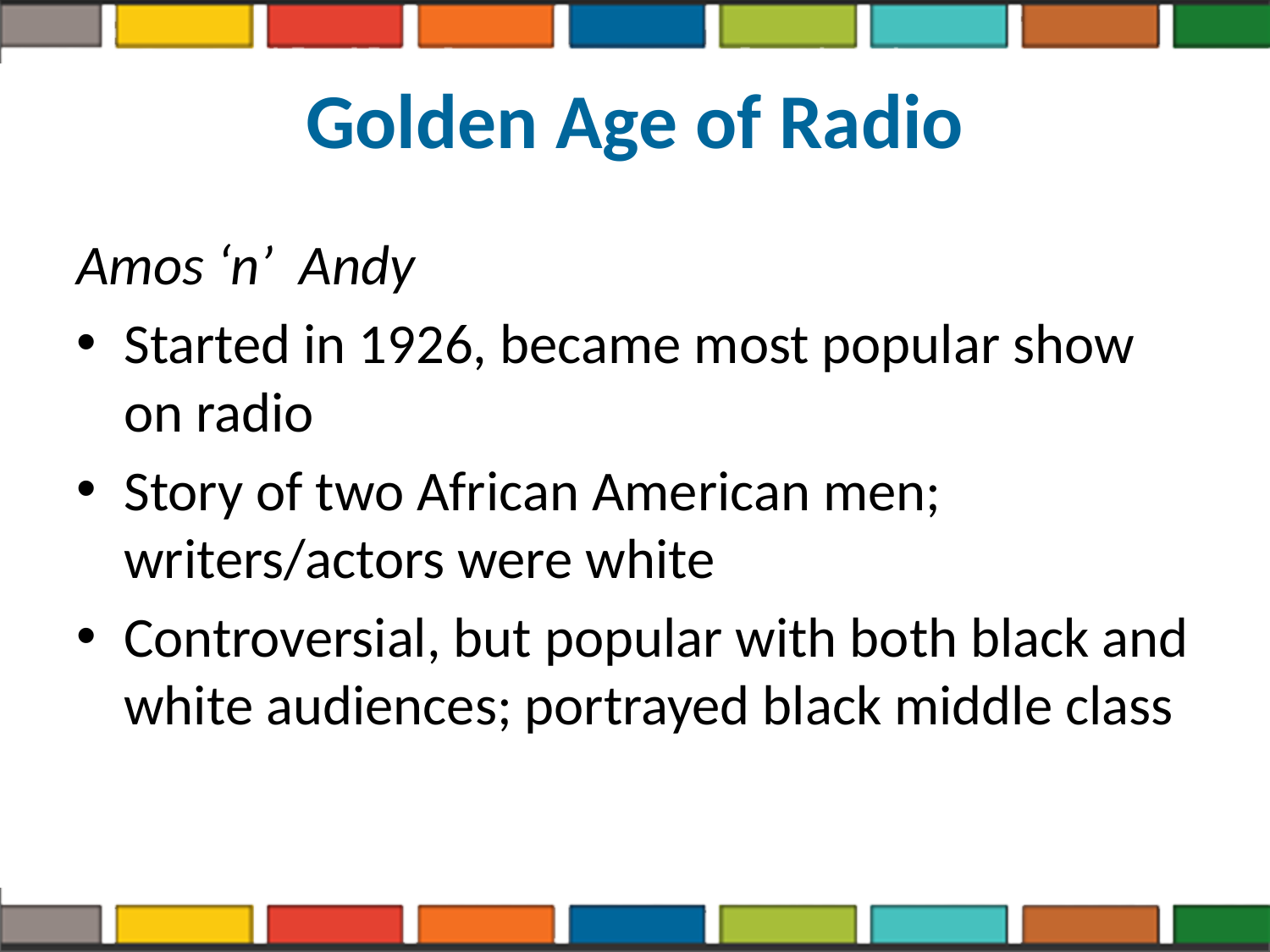

# Golden Age of Radio
Amos ‘n’  Andy
Started in 1926, became most popular show on radio
Story of two African American men; writers/actors were white
Controversial, but popular with both black and white audiences; portrayed black middle class